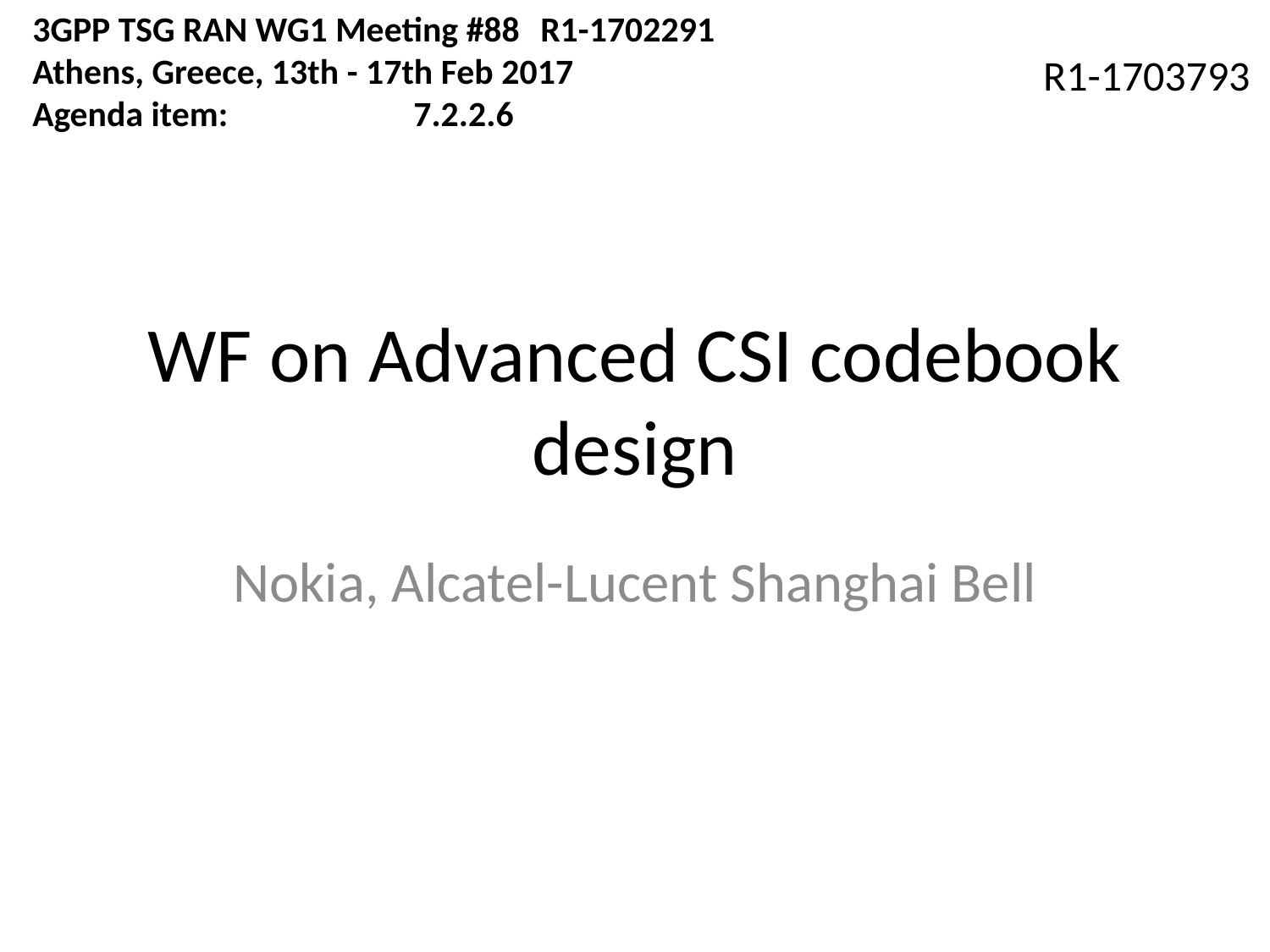

3GPP TSG RAN WG1 Meeting #88	R1-1702291
Athens, Greece, 13th - 17th Feb 2017
Agenda item:		7.2.2.6
R1-1703793

# WF on Advanced CSI codebook design
Nokia, Alcatel-Lucent Shanghai Bell